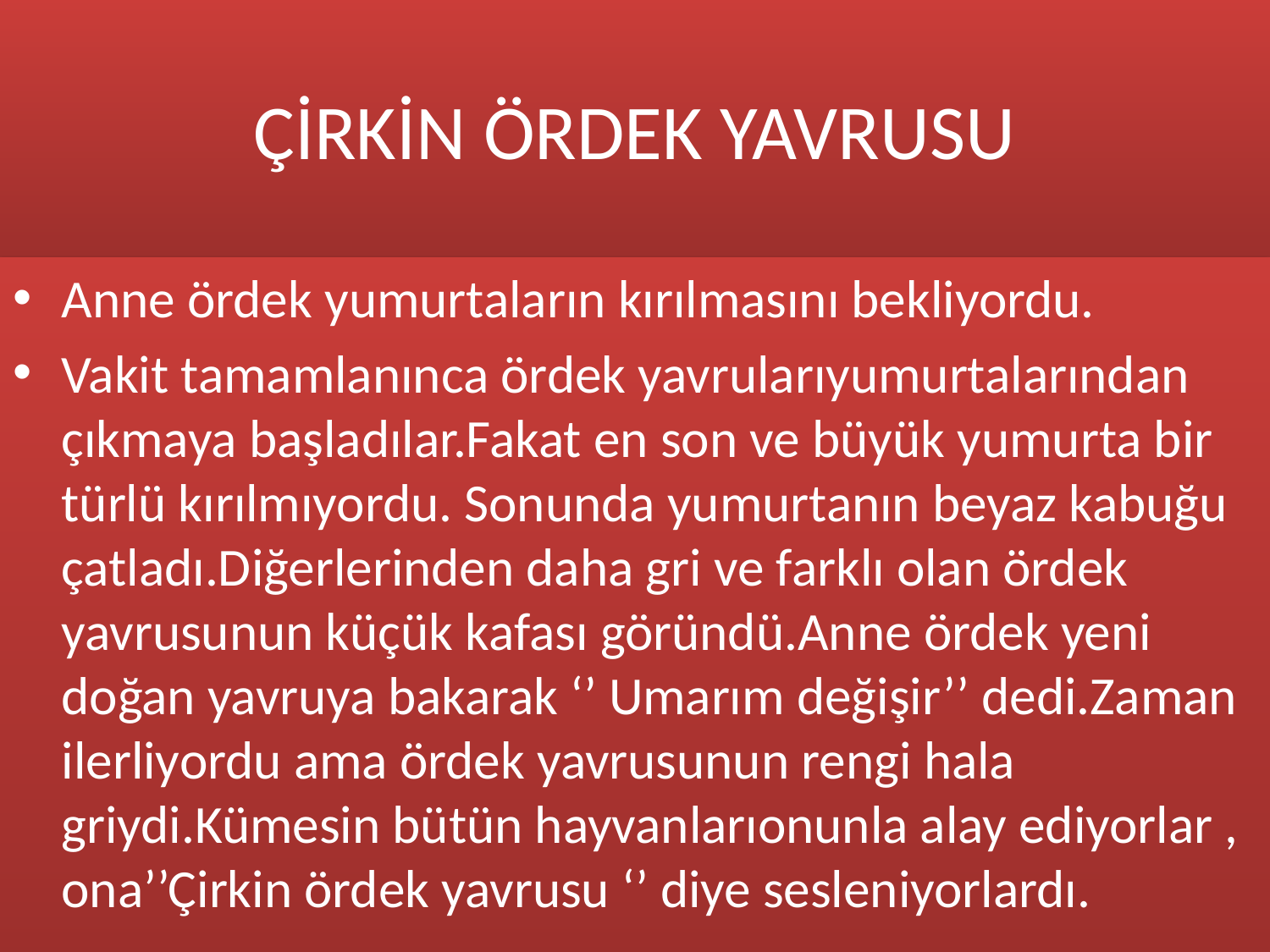

# ÇİRKİN ÖRDEK YAVRUSU
Anne ördek yumurtaların kırılmasını bekliyordu.
Vakit tamamlanınca ördek yavrularıyumurtalarından çıkmaya başladılar.Fakat en son ve büyük yumurta bir türlü kırılmıyordu. Sonunda yumurtanın beyaz kabuğu çatladı.Diğerlerinden daha gri ve farklı olan ördek yavrusunun küçük kafası göründü.Anne ördek yeni doğan yavruya bakarak ‘’ Umarım değişir’’ dedi.Zaman ilerliyordu ama ördek yavrusunun rengi hala griydi.Kümesin bütün hayvanlarıonunla alay ediyorlar , ona’’Çirkin ördek yavrusu ‘’ diye sesleniyorlardı.